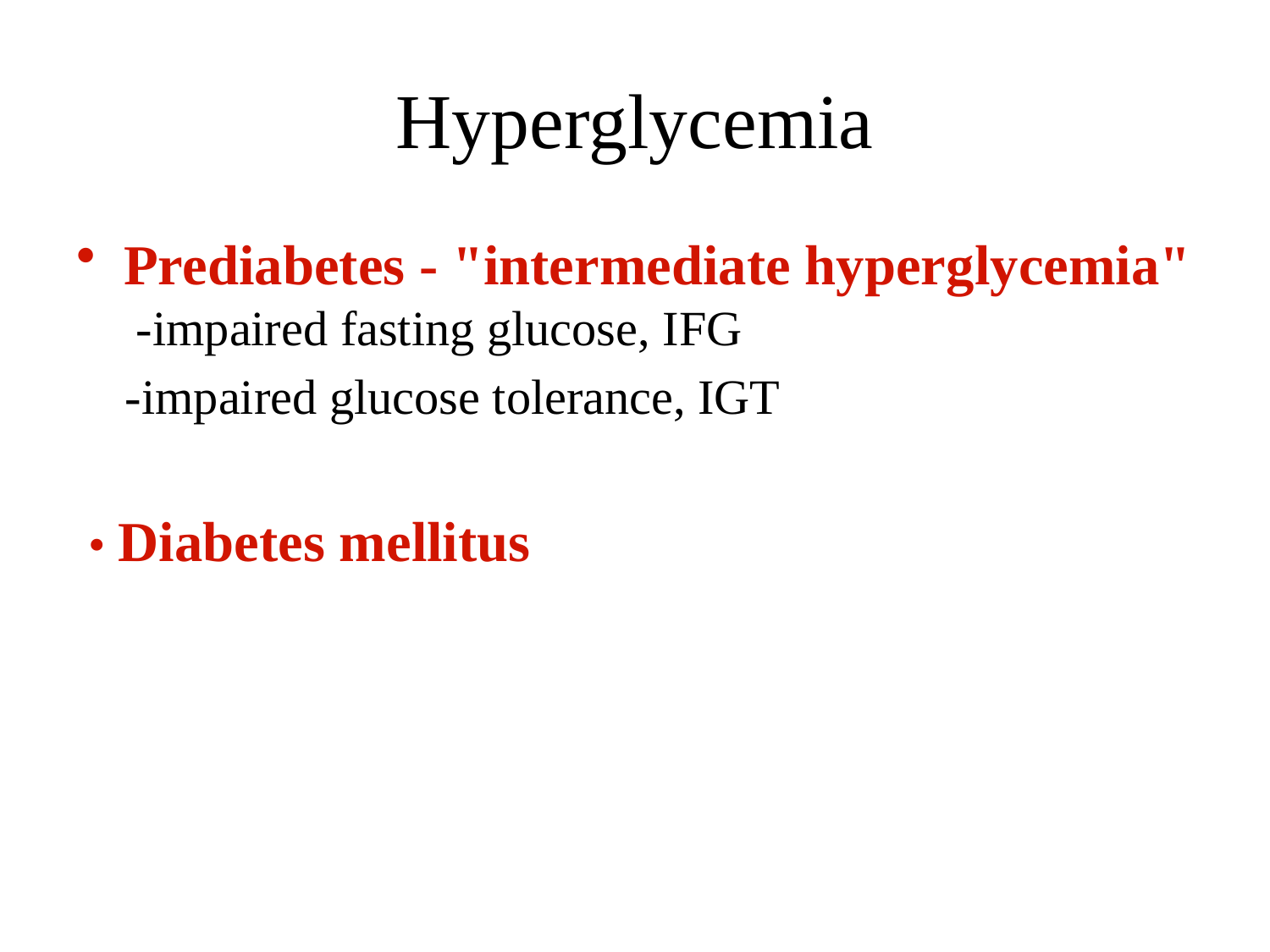

# Hyperglycemia
Prediabetes - "intermediate hyperglycemia"  -impaired fasting glucose, IFG
    -impaired glucose tolerance, IGT

 • Diabetes mellitus